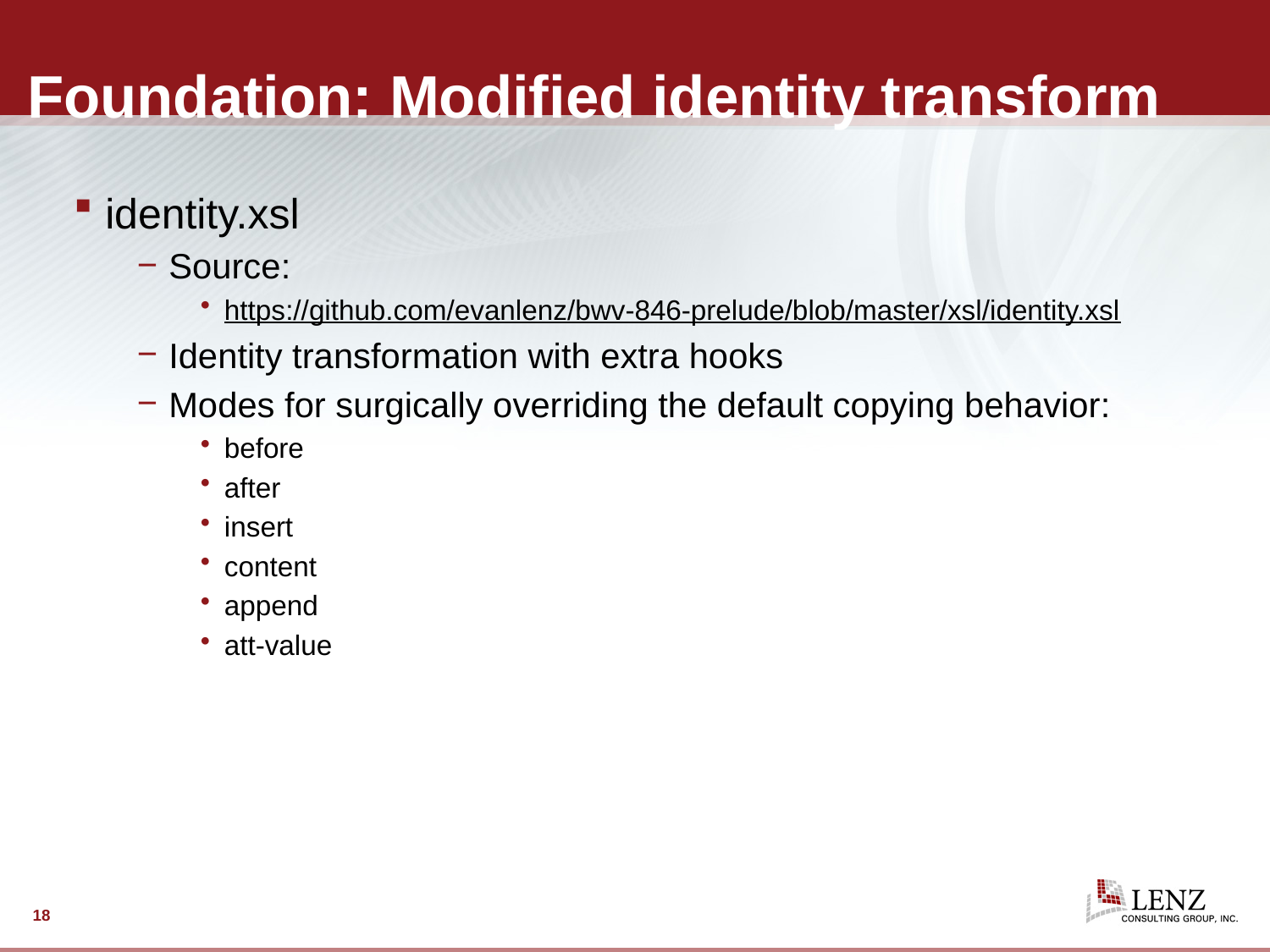

# Foundation: Modified identity transform
identity.xsl
Source:
https://github.com/evanlenz/bwv-846-prelude/blob/master/xsl/identity.xsl
Identity transformation with extra hooks
Modes for surgically overriding the default copying behavior:
before
after
insert
content
append
att-value
18